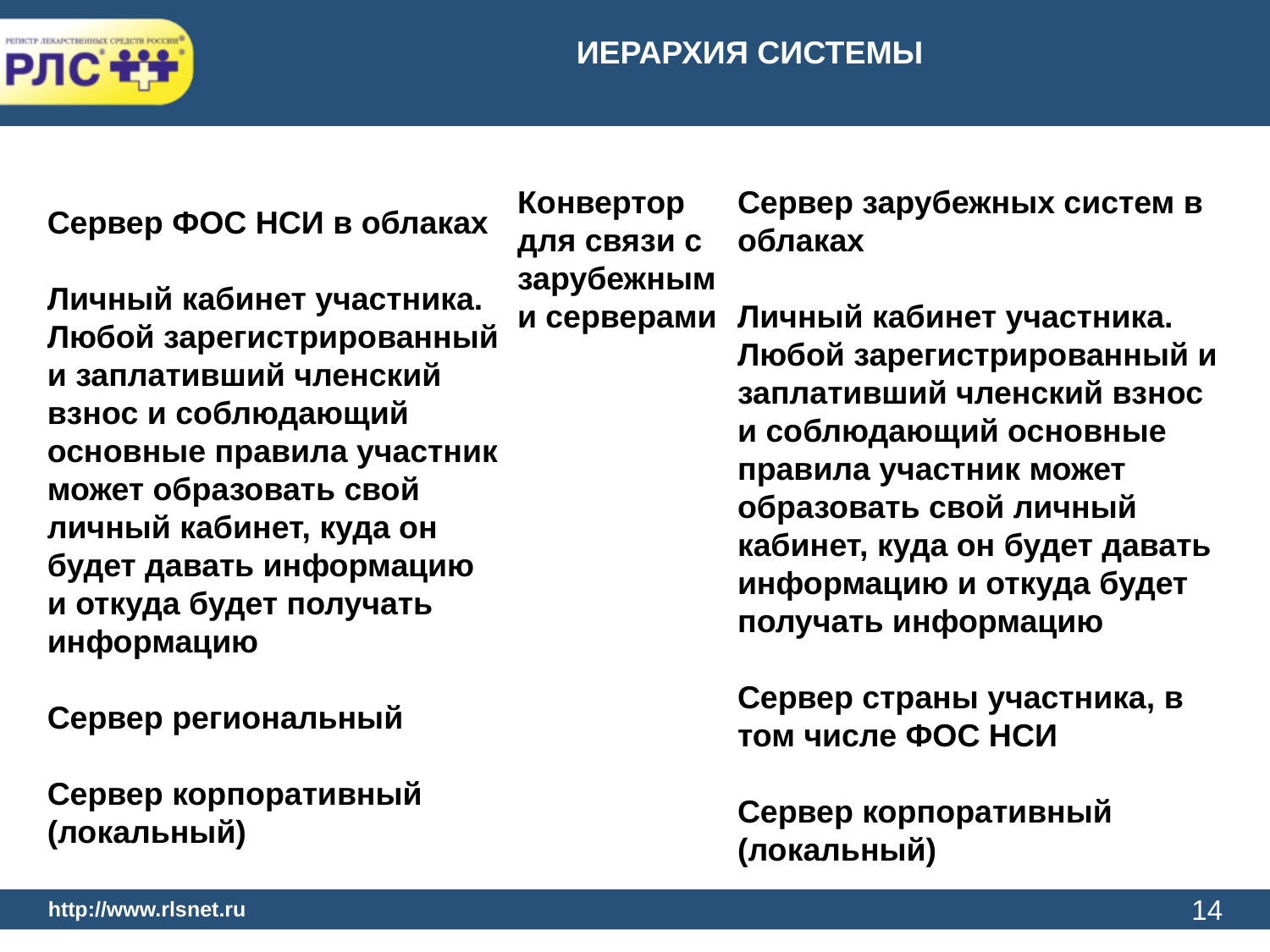

ИЕРАРХИЯ СИСТЕМЫ

Конвертор для связи с зарубежными серверами
Сервер зарубежных систем в облаках

Личный кабинет участника. Любой зарегистрированный и заплативший членский взнос и соблюдающий основные правила участник может образовать свой личный кабинет, куда он будет давать информацию и откуда будет получать информацию

Сервер страны участника, в том числе ФОС НСИ

Сервер корпоративный (локальный)

Сервер ФОС НСИ в облаках

Личный кабинет участника. Любой зарегистрированный и заплативший членский взнос и соблюдающий основные правила участник может образовать свой личный кабинет, куда он будет давать информацию и откуда будет получать информацию

Сервер региональный

Сервер корпоративный (локальный)

14